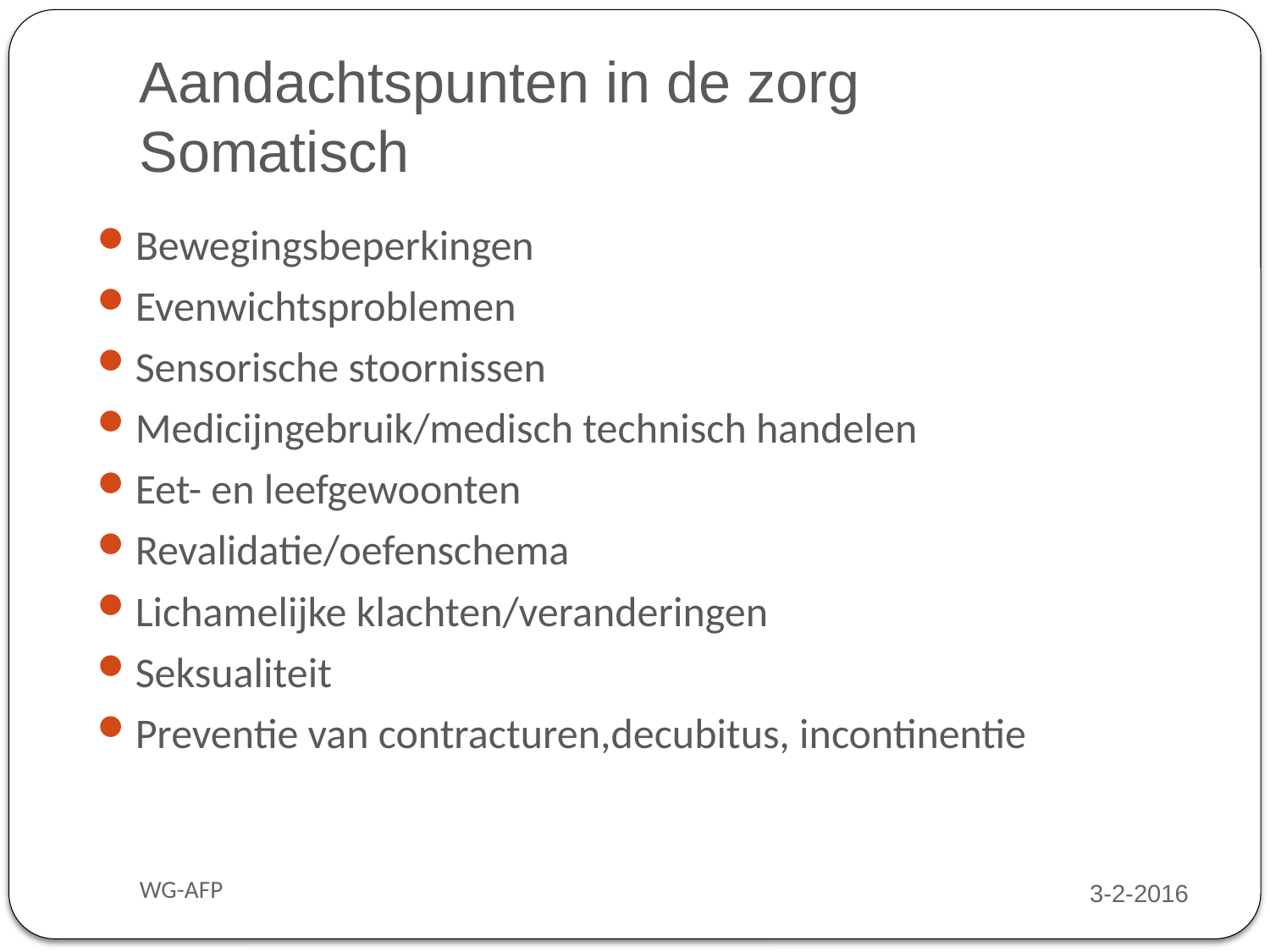

# Aandachtspunten in de zorg Somatisch
Bewegingsbeperkingen
Evenwichtsproblemen
Sensorische stoornissen
Medicijngebruik/medisch technisch handelen
Eet- en leefgewoonten
Revalidatie/oefenschema
Lichamelijke klachten/veranderingen
Seksualiteit
Preventie van contracturen,decubitus, incontinentie

WG-AFP
3-2-2016